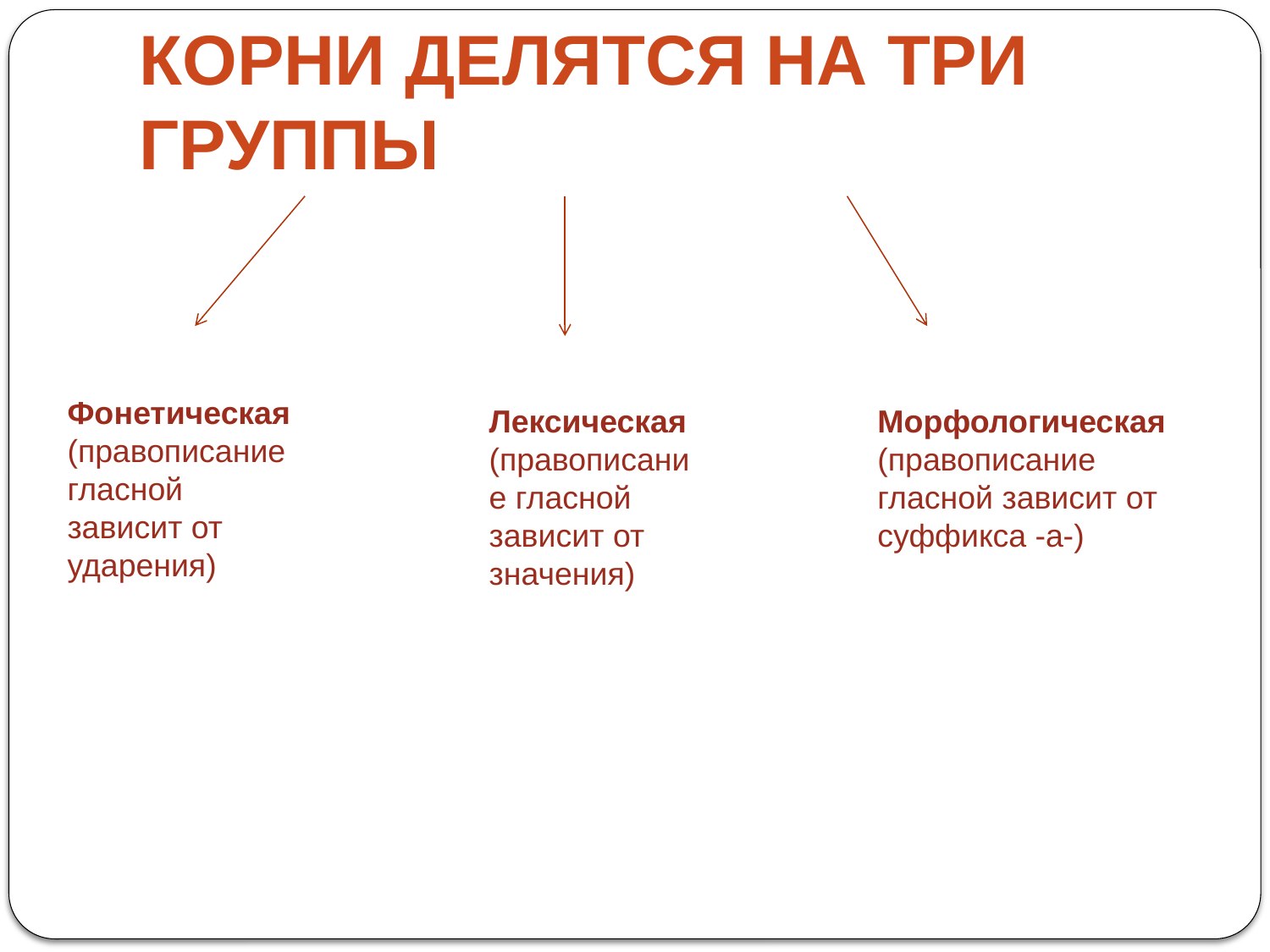

# Корни делятся на три группы
Фонетическая
(правописание гласной зависит от ударения)
Лексическая
(правописание гласной зависит от значения)
Морфологическая
(правописание гласной зависит от суффикса -а-)